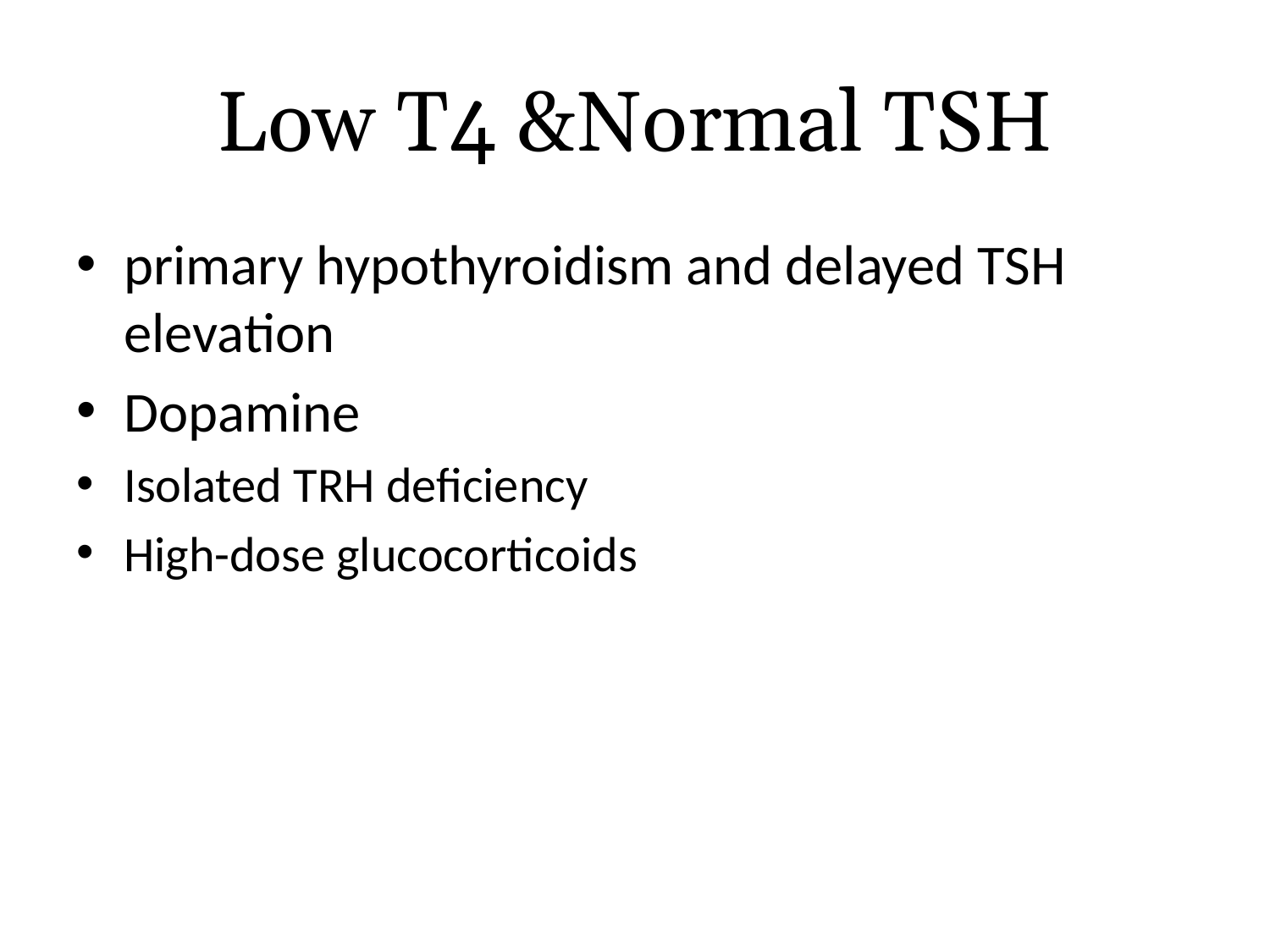

# Low T4 &Normal TSH
primary hypothyroidism and delayed TSH elevation
Dopamine
Isolated TRH deficiency
High-dose glucocorticoids